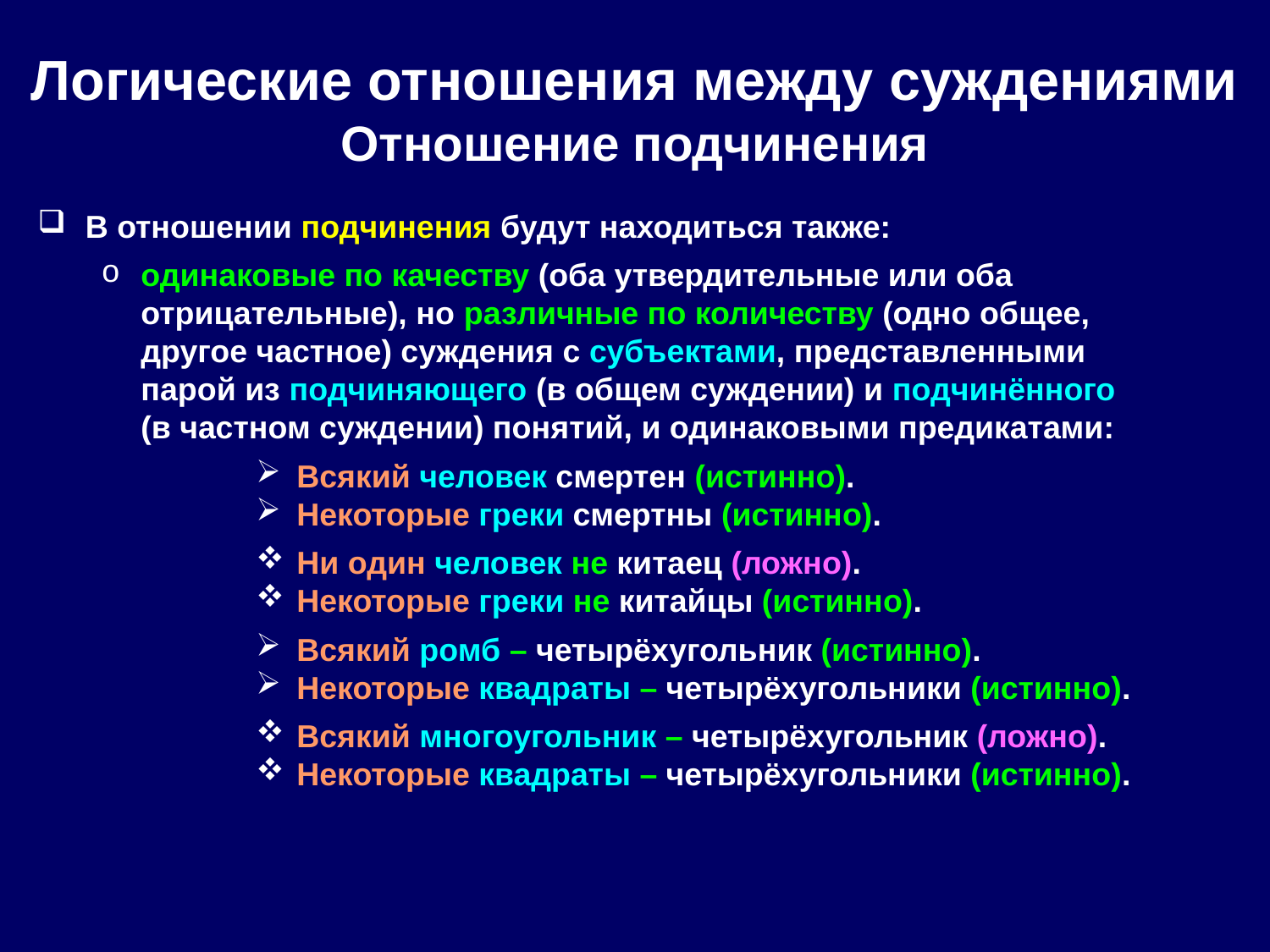

# Логические отношения между суждениями Отношение подчинения
В отношении подчинения будут находиться также:
одинаковые по качеству (оба утвердительные или оба отрицательные), но различные по количеству (одно общее,
другое частное) суждения с субъектами, представленными
парой из подчиняющего (в общем суждении) и подчинённого
(в частном суждении) понятий, и одинаковыми предикатами:
 Всякий человек смертен (истинно).
 Некоторые греки смертны (истинно).
 Ни один человек не китаец (ложно).
 Некоторые греки не китайцы (истинно).
 Всякий ромб – четырёхугольник (истинно).
 Некоторые квадраты – четырёхугольники (истинно).
 Всякий многоугольник – четырёхугольник (ложно).
 Некоторые квадраты – четырёхугольники (истинно).